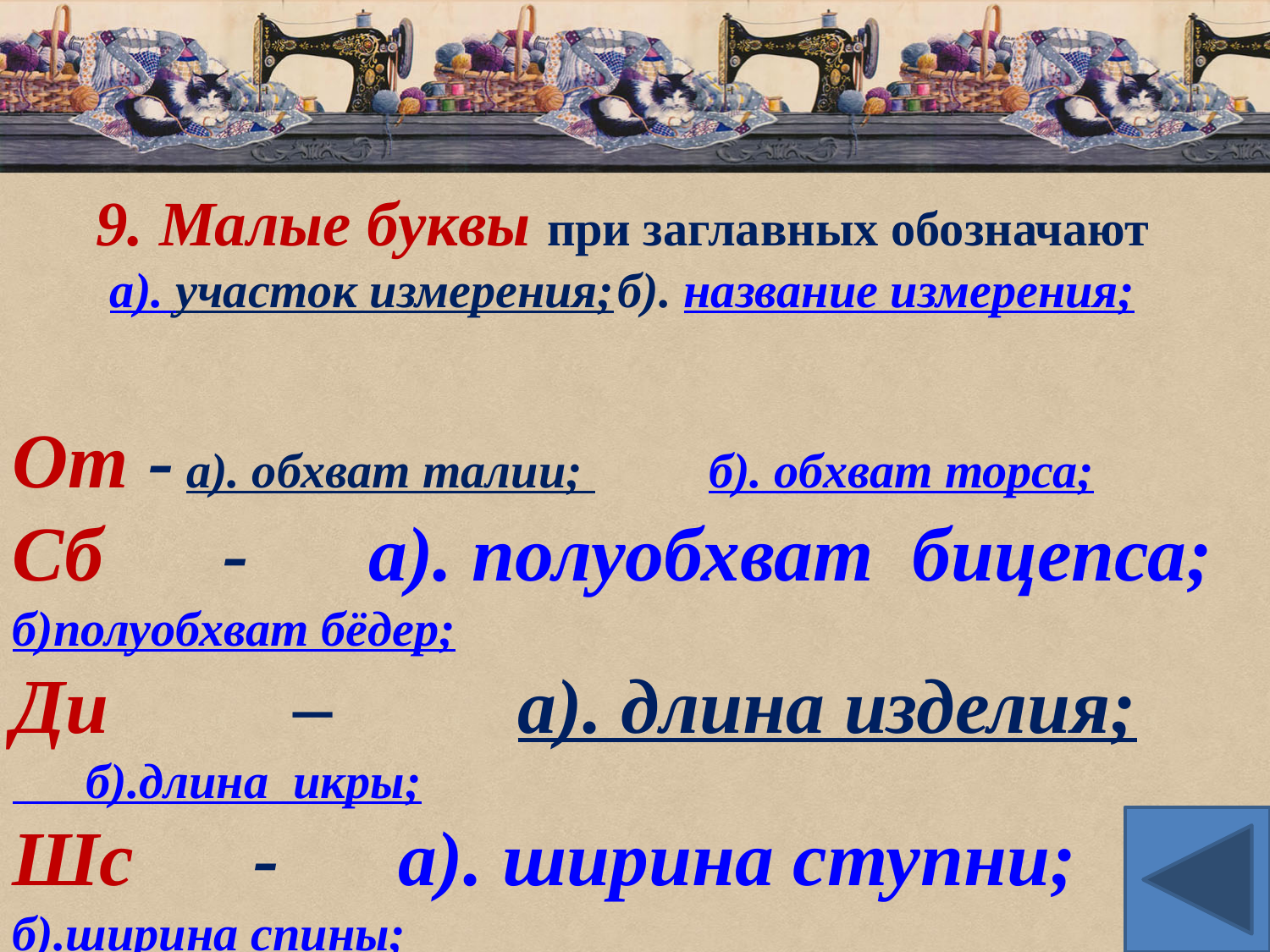

9. Малые буквы при заглавных обозначают
а). участок измерения;		б). название измерения;

От - а). обхват талии; 	     б). обхват торса;
Сб - а). полуобхват  бицепса; б)полуобхват бёдер;
Ди – а). длина изделия;	      б).длина  икры;
Шс - а). ширина ступни;        б).ширина спины;